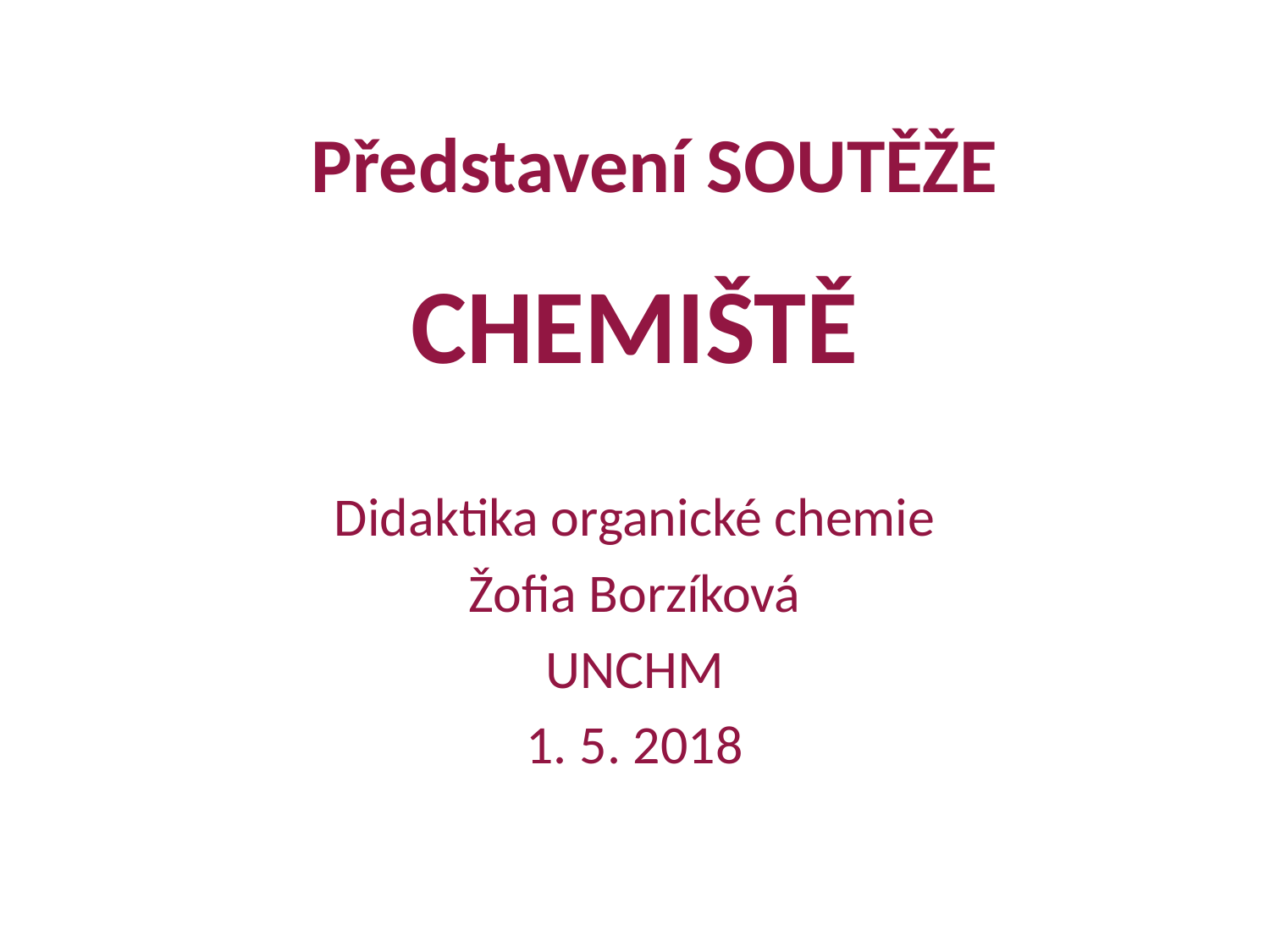

Představení SOUTĚŽE
# CHEMIŠTĚ
Didaktika organické chemie
Žofia Borzíková
UNCHM
1. 5. 2018